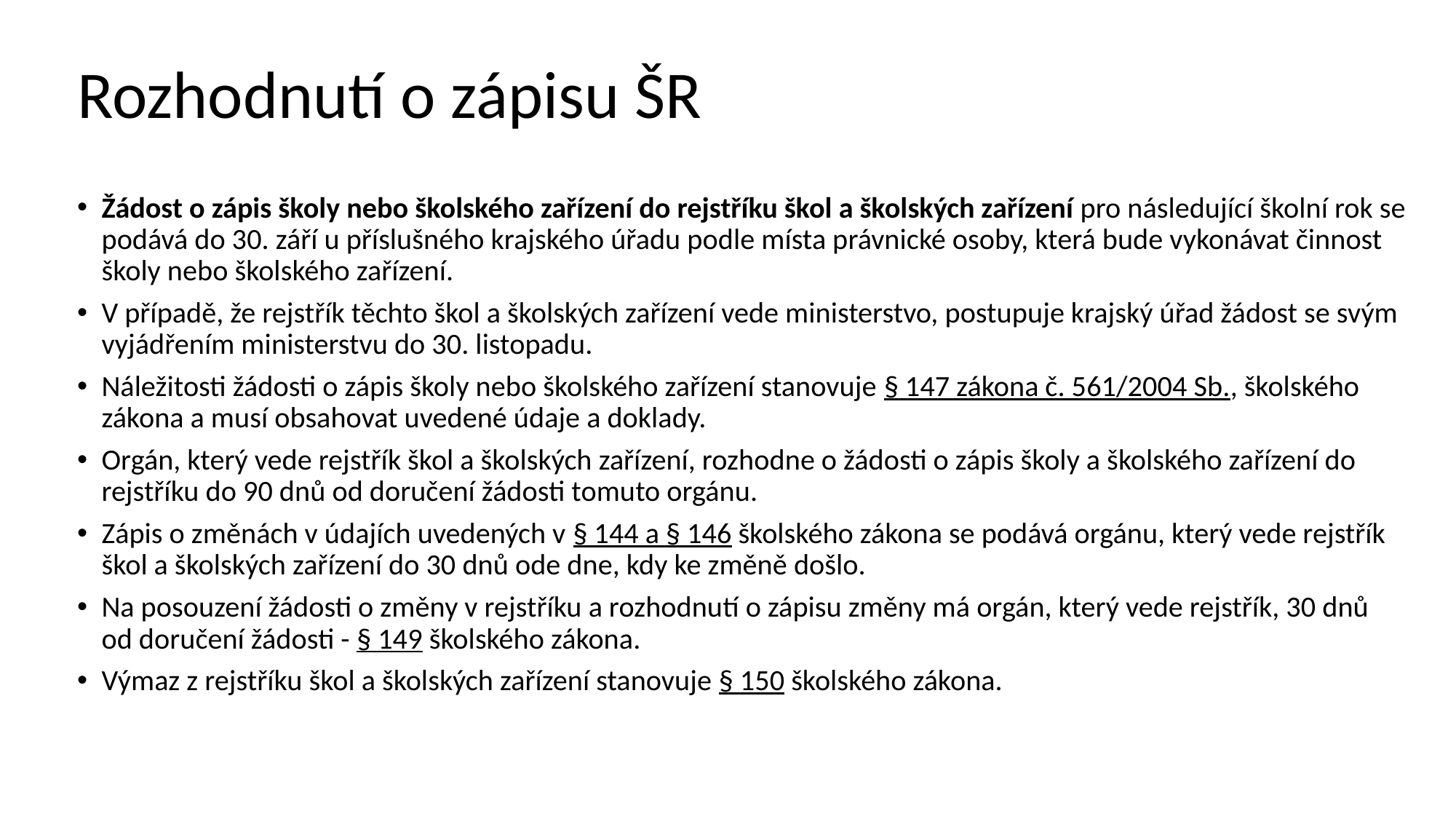

# Rozhodnutí o zápisu ŠR
Žádost o zápis školy nebo školského zařízení do rejstříku škol a školských zařízení pro následující školní rok se podává do 30. září u příslušného krajského úřadu podle místa právnické osoby, která bude vykonávat činnost školy nebo školského zařízení.
V případě, že rejstřík těchto škol a školských zařízení vede ministerstvo, postupuje krajský úřad žádost se svým vyjádřením ministerstvu do 30. listopadu.
Náležitosti žádosti o zápis školy nebo školského zařízení stanovuje § 147 zákona č. 561/2004 Sb., školského zákona a musí obsahovat uvedené údaje a doklady.
Orgán, který vede rejstřík škol a školských zařízení, rozhodne o žádosti o zápis školy a školského zařízení do rejstříku do 90 dnů od doručení žádosti tomuto orgánu.
Zápis o změnách v údajích uvedených v § 144 a § 146 školského zákona se podává orgánu, který vede rejstřík škol a školských zařízení do 30 dnů ode dne, kdy ke změně došlo.
Na posouzení žádosti o změny v rejstříku a rozhodnutí o zápisu změny má orgán, který vede rejstřík, 30 dnů od doručení žádosti - § 149 školského zákona.
Výmaz z rejstříku škol a školských zařízení stanovuje § 150 školského zákona.